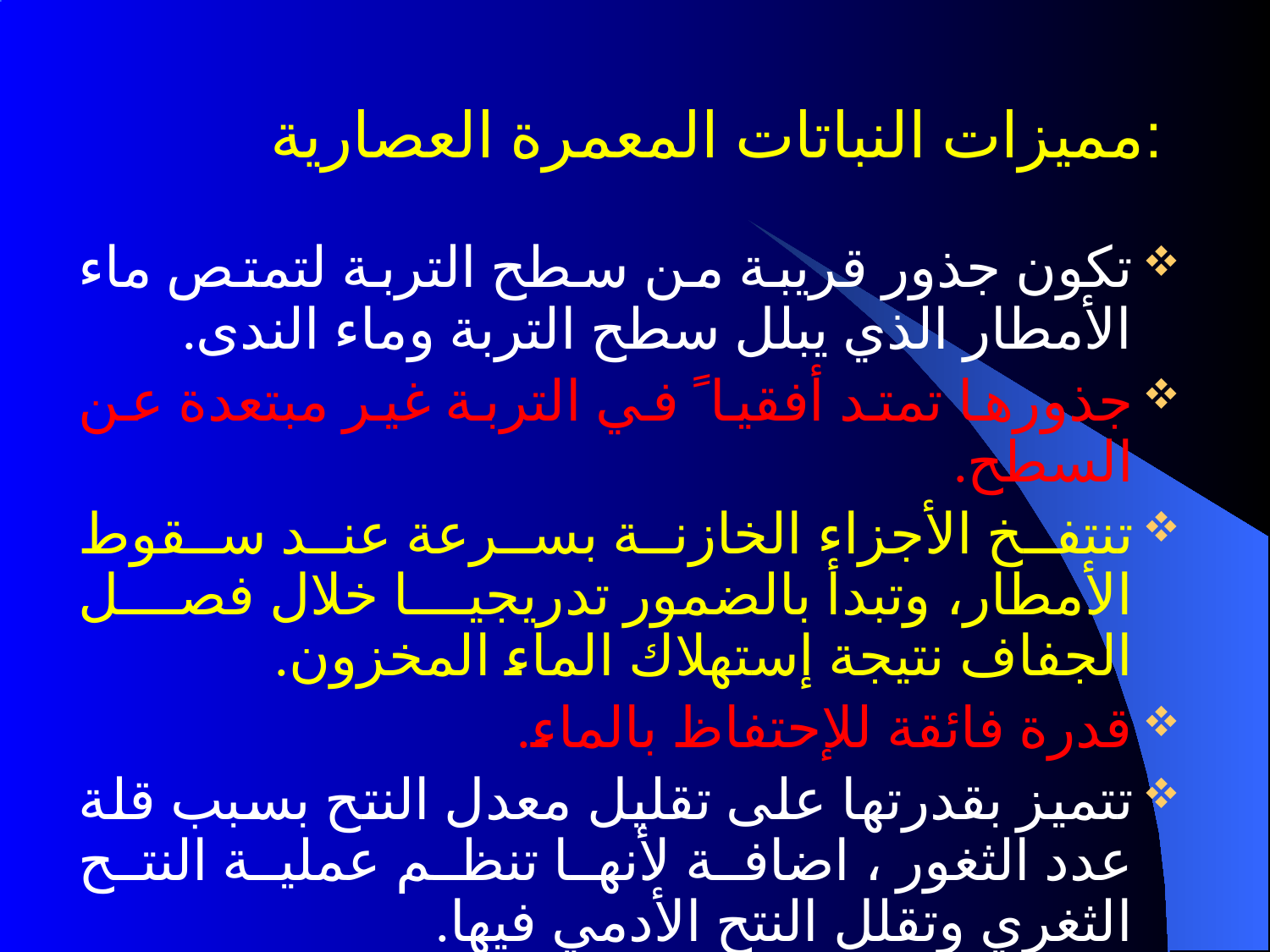

# مميزات النباتات المعمرة العصارية:
تكون جذور قريبة من سطح التربة لتمتص ماء الأمطار الذي يبلل سطح التربة وماء الندى.
جذورها تمتد أفقيا ً في التربة غير مبتعدة عن السطح.
تنتفخ الأجزاء الخازنة بسرعة عند سقوط الأمطار، وتبدأ بالضمور تدريجيا خلال فصل الجفاف نتيجة إستهلاك الماء المخزون.
قدرة فائقة للإحتفاظ بالماء.
تتميز بقدرتها على تقليل معدل النتح بسبب قلة عدد الثغور ، اضافة لأنها تنظم عملية النتح الثغري وتقلل النتح الأدمي فيها.